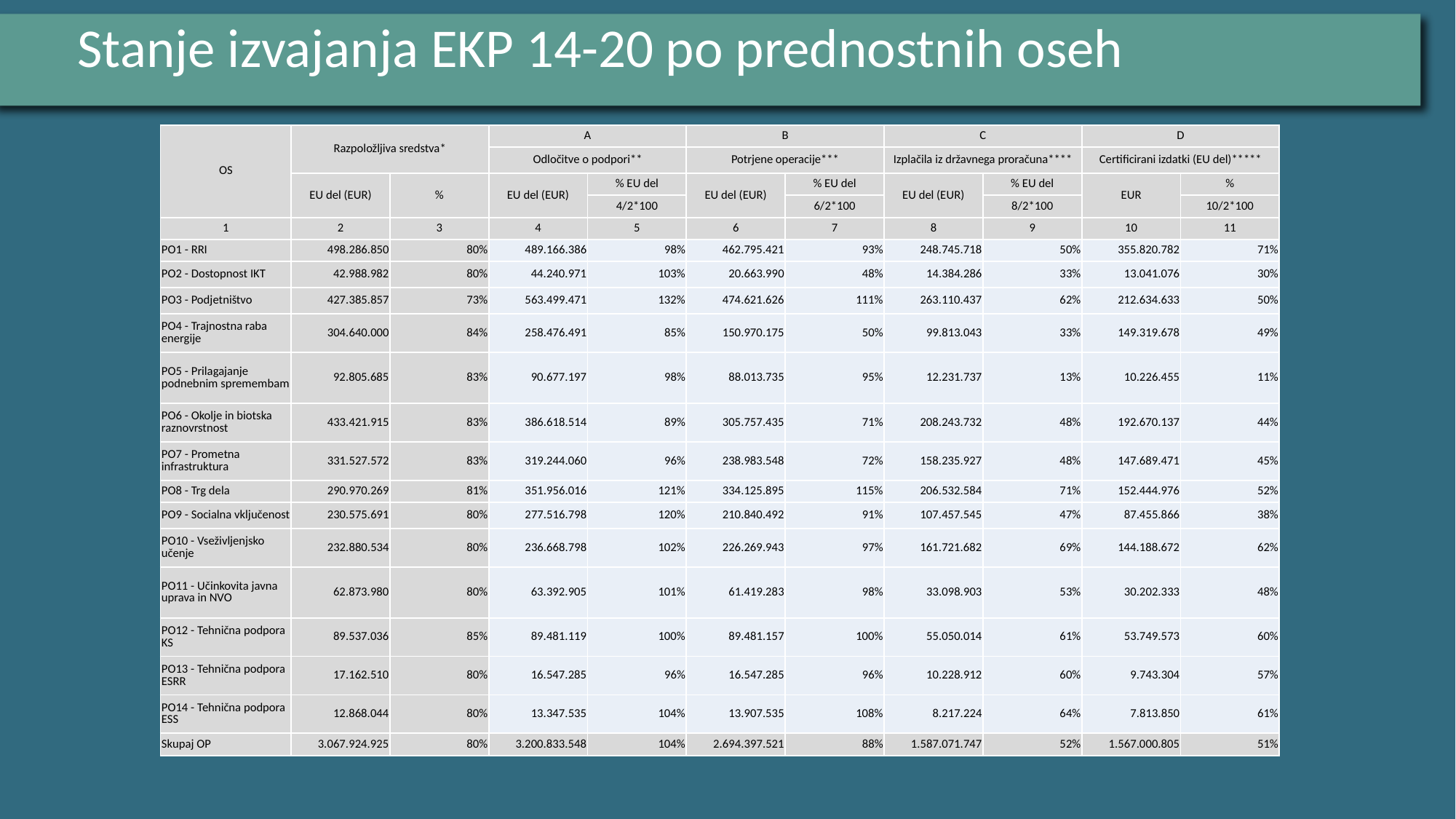

# Stanje izvajanja EKP 14-20 po prednostnih oseh
| OS | Razpoložljiva sredstva\* |  | A |  | B |  | C |  | D |  |
| --- | --- | --- | --- | --- | --- | --- | --- | --- | --- | --- |
|  |  |  | Odločitve o podpori\*\* |  | Potrjene operacije\*\*\* |  | Izplačila iz državnega proračuna\*\*\*\* |  | Certificirani izdatki (EU del)\*\*\*\*\* |  |
|  | EU del (EUR) | % | EU del (EUR) | % EU del | EU del (EUR) | % EU del | EU del (EUR) | % EU del | EUR | % |
|  |  |  |  | 4/2\*100 |  | 6/2\*100 |  | 8/2\*100 |  | 10/2\*100 |
| 1 | 2 | 3 | 4 | 5 | 6 | 7 | 8 | 9 | 10 | 11 |
| PO1 - RRI | 498.286.850 | 80% | 489.166.386 | 98% | 462.795.421 | 93% | 248.745.718 | 50% | 355.820.782 | 71% |
| PO2 - Dostopnost IKT | 42.988.982 | 80% | 44.240.971 | 103% | 20.663.990 | 48% | 14.384.286 | 33% | 13.041.076 | 30% |
| PO3 - Podjetništvo | 427.385.857 | 73% | 563.499.471 | 132% | 474.621.626 | 111% | 263.110.437 | 62% | 212.634.633 | 50% |
| PO4 - Trajnostna raba energije | 304.640.000 | 84% | 258.476.491 | 85% | 150.970.175 | 50% | 99.813.043 | 33% | 149.319.678 | 49% |
| PO5 - Prilagajanje podnebnim spremembam | 92.805.685 | 83% | 90.677.197 | 98% | 88.013.735 | 95% | 12.231.737 | 13% | 10.226.455 | 11% |
| PO6 - Okolje in biotska raznovrstnost | 433.421.915 | 83% | 386.618.514 | 89% | 305.757.435 | 71% | 208.243.732 | 48% | 192.670.137 | 44% |
| PO7 - Prometna infrastruktura | 331.527.572 | 83% | 319.244.060 | 96% | 238.983.548 | 72% | 158.235.927 | 48% | 147.689.471 | 45% |
| PO8 - Trg dela | 290.970.269 | 81% | 351.956.016 | 121% | 334.125.895 | 115% | 206.532.584 | 71% | 152.444.976 | 52% |
| PO9 - Socialna vključenost | 230.575.691 | 80% | 277.516.798 | 120% | 210.840.492 | 91% | 107.457.545 | 47% | 87.455.866 | 38% |
| PO10 - Vseživljenjsko učenje | 232.880.534 | 80% | 236.668.798 | 102% | 226.269.943 | 97% | 161.721.682 | 69% | 144.188.672 | 62% |
| PO11 - Učinkovita javna uprava in NVO | 62.873.980 | 80% | 63.392.905 | 101% | 61.419.283 | 98% | 33.098.903 | 53% | 30.202.333 | 48% |
| PO12 - Tehnična podpora KS | 89.537.036 | 85% | 89.481.119 | 100% | 89.481.157 | 100% | 55.050.014 | 61% | 53.749.573 | 60% |
| PO13 - Tehnična podpora ESRR | 17.162.510 | 80% | 16.547.285 | 96% | 16.547.285 | 96% | 10.228.912 | 60% | 9.743.304 | 57% |
| PO14 - Tehnična podpora ESS | 12.868.044 | 80% | 13.347.535 | 104% | 13.907.535 | 108% | 8.217.224 | 64% | 7.813.850 | 61% |
| Skupaj OP | 3.067.924.925 | 80% | 3.200.833.548 | 104% | 2.694.397.521 | 88% | 1.587.071.747 | 52% | 1.567.000.805 | 51% |